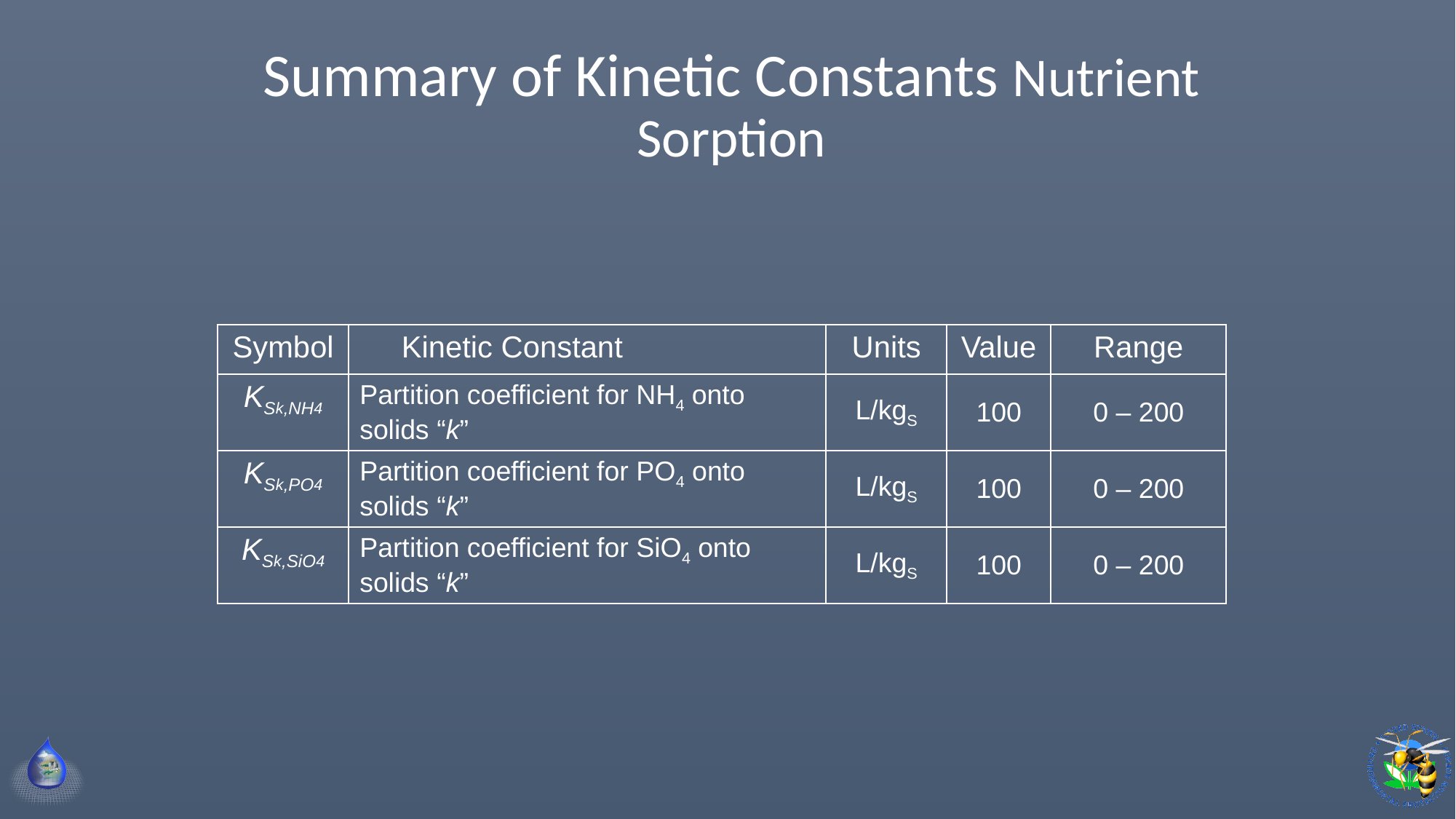

# Summary of Kinetic Constants Nutrient Sorption
| Symbol | Kinetic Constant | Units | Value | Range |
| --- | --- | --- | --- | --- |
| KSk,NH4 | Partition coefficient for NH4 onto solids “k” | L/kgS | 100 | 0 – 200 |
| KSk,PO4 | Partition coefficient for PO4 onto solids “k” | L/kgS | 100 | 0 – 200 |
| KSk,SiO4 | Partition coefficient for SiO4 onto solids “k” | L/kgS | 100 | 0 – 200 |